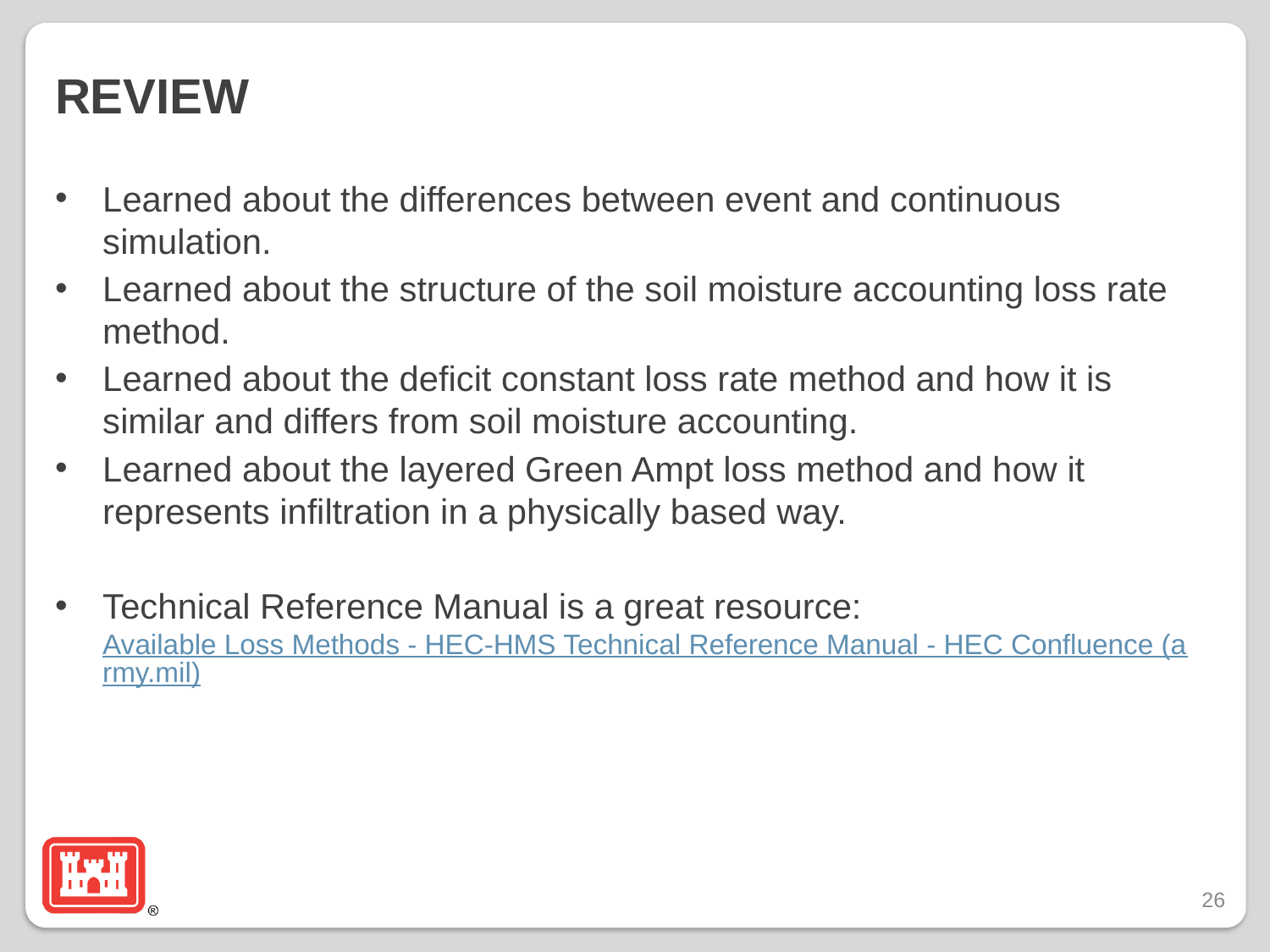

# Review
Learned about the differences between event and continuous simulation.
Learned about the structure of the soil moisture accounting loss rate method.
Learned about the deficit constant loss rate method and how it is similar and differs from soil moisture accounting.
Learned about the layered Green Ampt loss method and how it represents infiltration in a physically based way.

Technical Reference Manual is a great resource: Available Loss Methods - HEC-HMS Technical Reference Manual - HEC Confluence (army.mil)
26